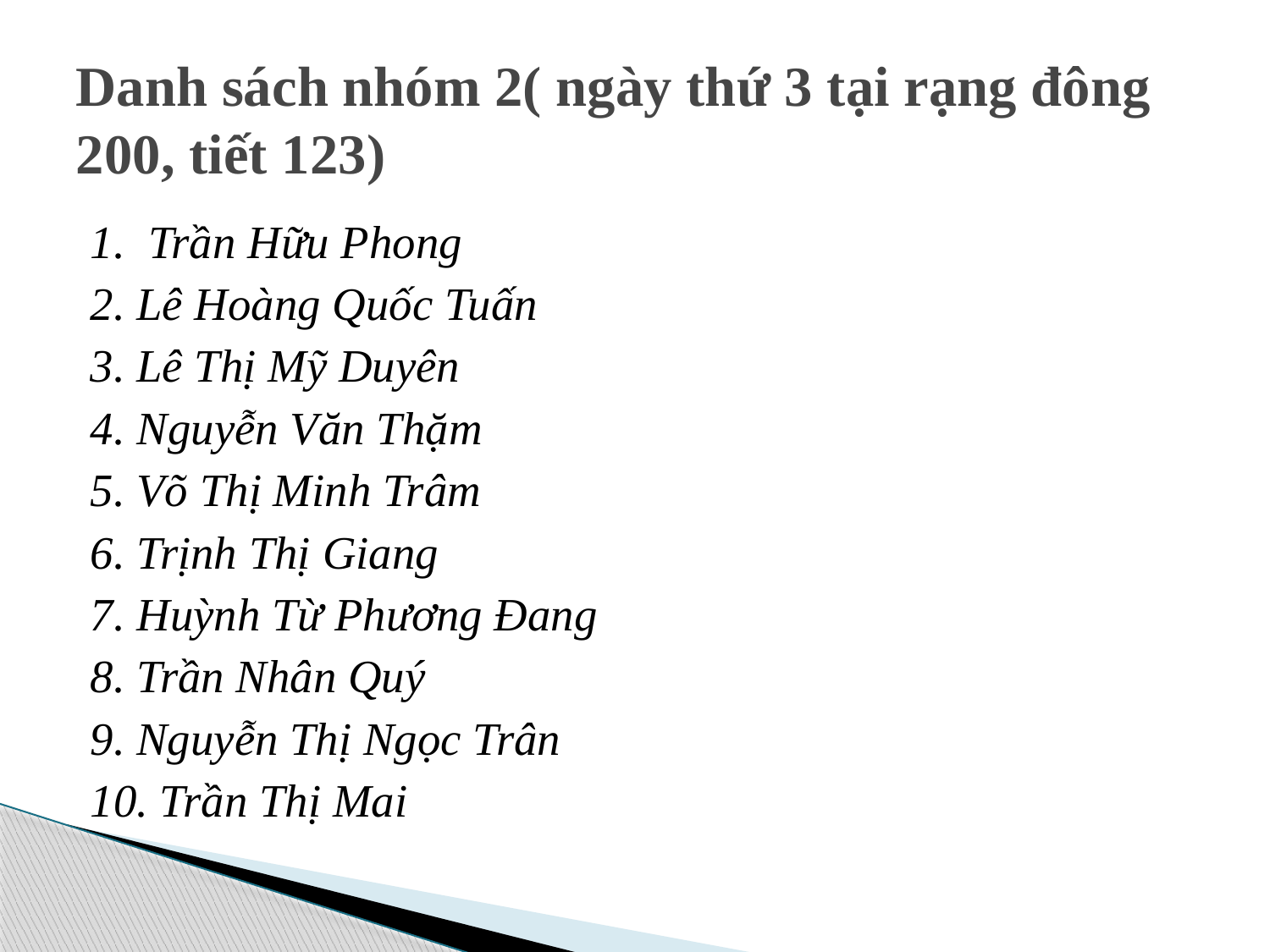

# Danh sách nhóm 2( ngày thứ 3 tại rạng đông 200, tiết 123)
1.  Trần Hữu Phong
2. Lê Hoàng Quốc Tuấn
3. Lê Thị Mỹ Duyên
4. Nguyễn Văn Thặm
5. Võ Thị Minh Trâm
6. Trịnh Thị Giang
7. Huỳnh Từ Phương Đang
8. Trần Nhân Quý
9. Nguyễn Thị Ngọc Trân
10. Trần Thị Mai